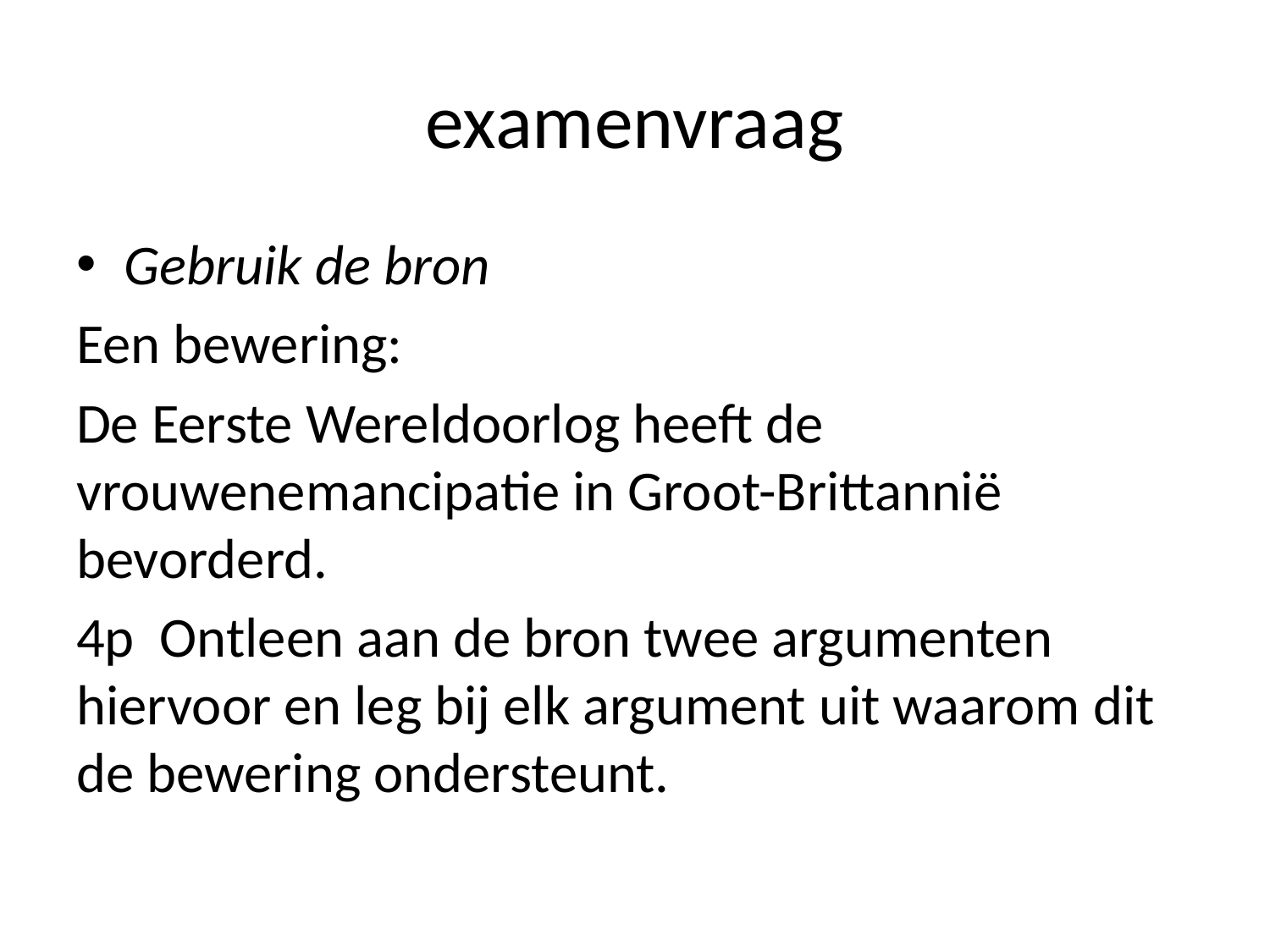

# examenvraag
Gebruik de bron
Een bewering:
De Eerste Wereldoorlog heeft de vrouwenemancipatie in Groot-Brittannië bevorderd.
4p  Ontleen aan de bron twee argumenten hiervoor en leg bij elk argument uit waarom dit de bewering ondersteunt.